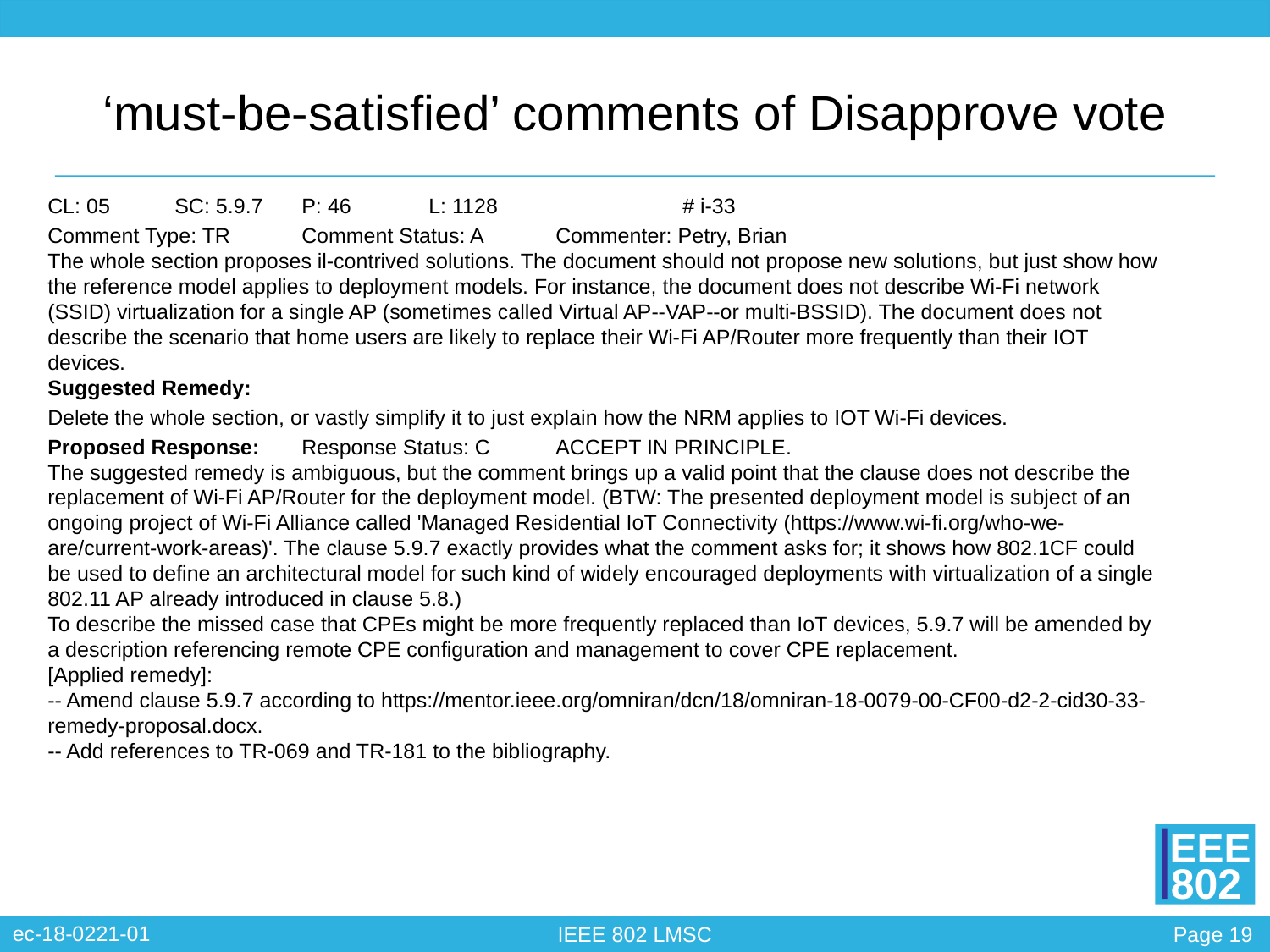

# ‘must-be-satisfied’ comments of Disapprove vote
CL: 05 	SC: 5.9.7 	P: 46 	L: 1128 		# i-33
Comment Type: TR 	Comment Status: A 	Commenter: Petry, Brian
The whole section proposes il-contrived solutions. The document should not propose new solutions, but just show how the reference model applies to deployment models. For instance, the document does not describe Wi-Fi network (SSID) virtualization for a single AP (sometimes called Virtual AP--VAP--or multi-BSSID). The document does not describe the scenario that home users are likely to replace their Wi-Fi AP/Router more frequently than their IOT devices.
Suggested Remedy:
Delete the whole section, or vastly simplify it to just explain how the NRM applies to IOT Wi-Fi devices.
Proposed Response: 	Response Status: C 	ACCEPT IN PRINCIPLE.
The suggested remedy is ambiguous, but the comment brings up a valid point that the clause does not describe the replacement of Wi-Fi AP/Router for the deployment model. (BTW: The presented deployment model is subject of an ongoing project of Wi-Fi Alliance called 'Managed Residential IoT Connectivity (https://www.wi-fi.org/who-we- are/current-work-areas)'. The clause 5.9.7 exactly provides what the comment asks for; it shows how 802.1CF could be used to define an architectural model for such kind of widely encouraged deployments with virtualization of a single 802.11 AP already introduced in clause 5.8.)
To describe the missed case that CPEs might be more frequently replaced than IoT devices, 5.9.7 will be amended by a description referencing remote CPE configuration and management to cover CPE replacement.
[Applied remedy]:
-- Amend clause 5.9.7 according to https://mentor.ieee.org/omniran/dcn/18/omniran-18-0079-00-CF00-d2-2-cid30-33-remedy-proposal.docx.
-- Add references to TR-069 and TR-181 to the bibliography.